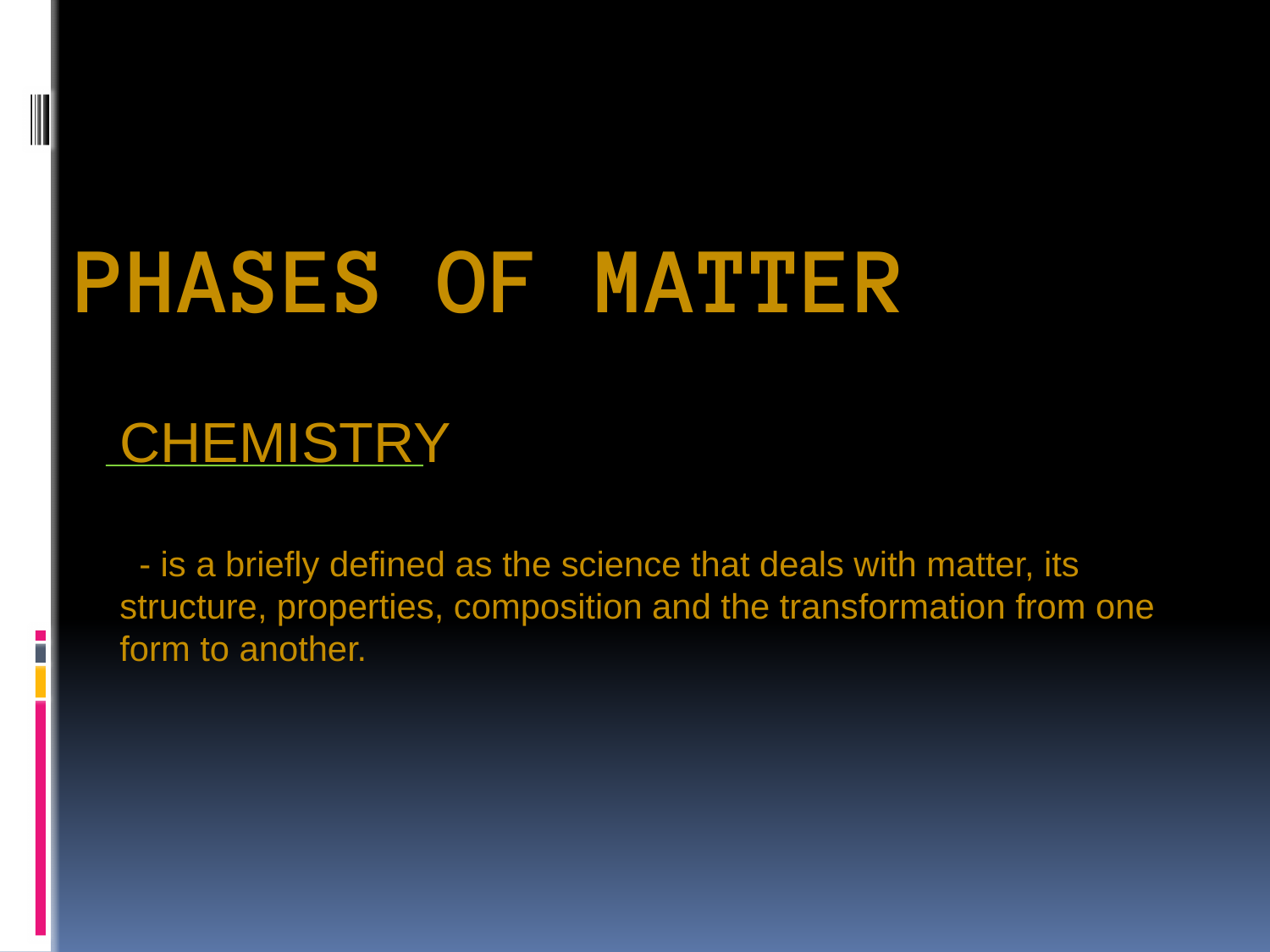

# Phases of Matter
CHEMISTRY

  - is a briefly defined as the science that deals with matter, its structure, properties, composition and the transformation from one form to another.